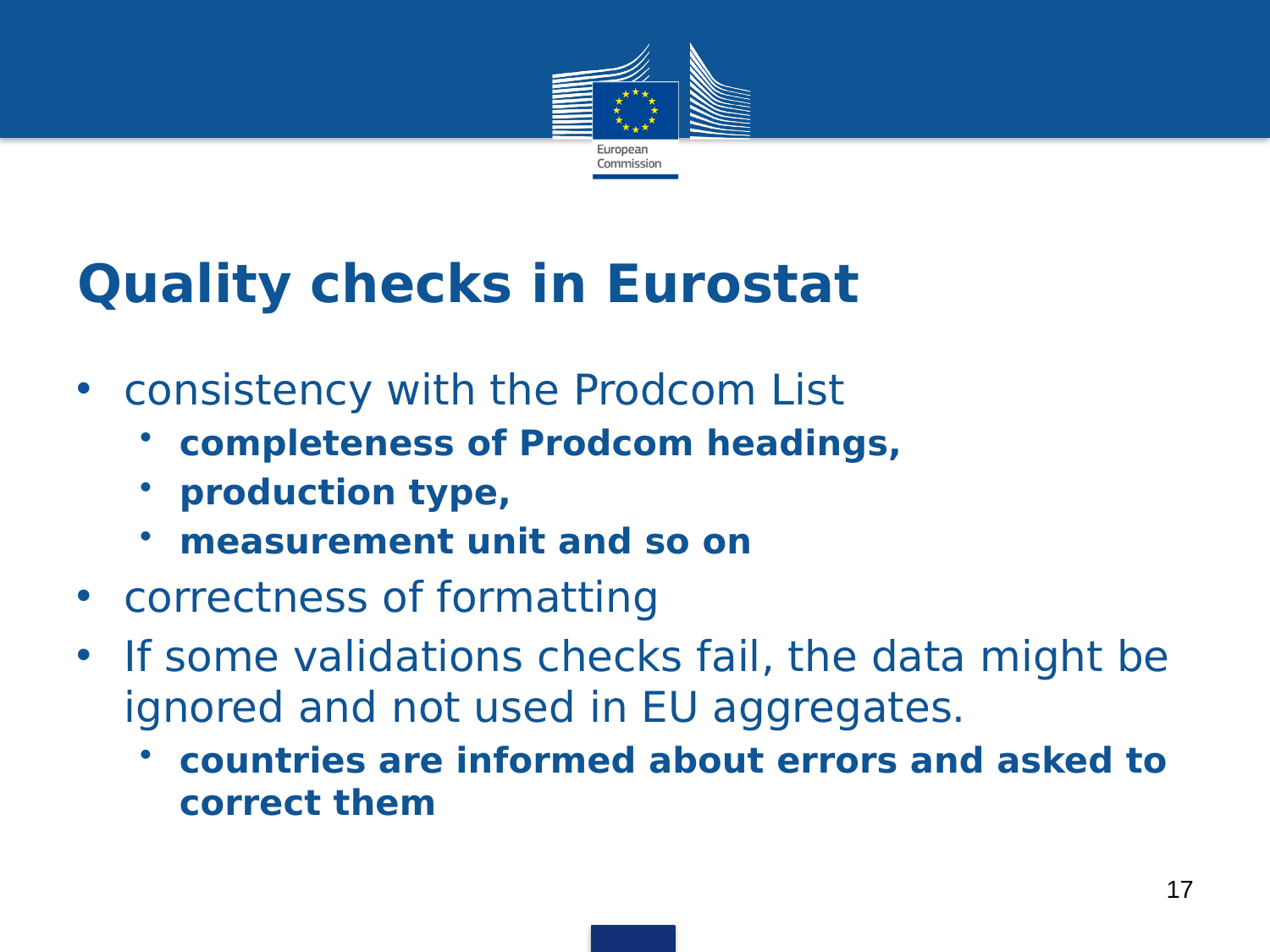

# Quality checks in Eurostat
consistency with the Prodcom List
completeness of Prodcom headings,
production type,
measurement unit and so on
correctness of formatting
If some validations checks fail, the data might be ignored and not used in EU aggregates.
countries are informed about errors and asked to correct them
17